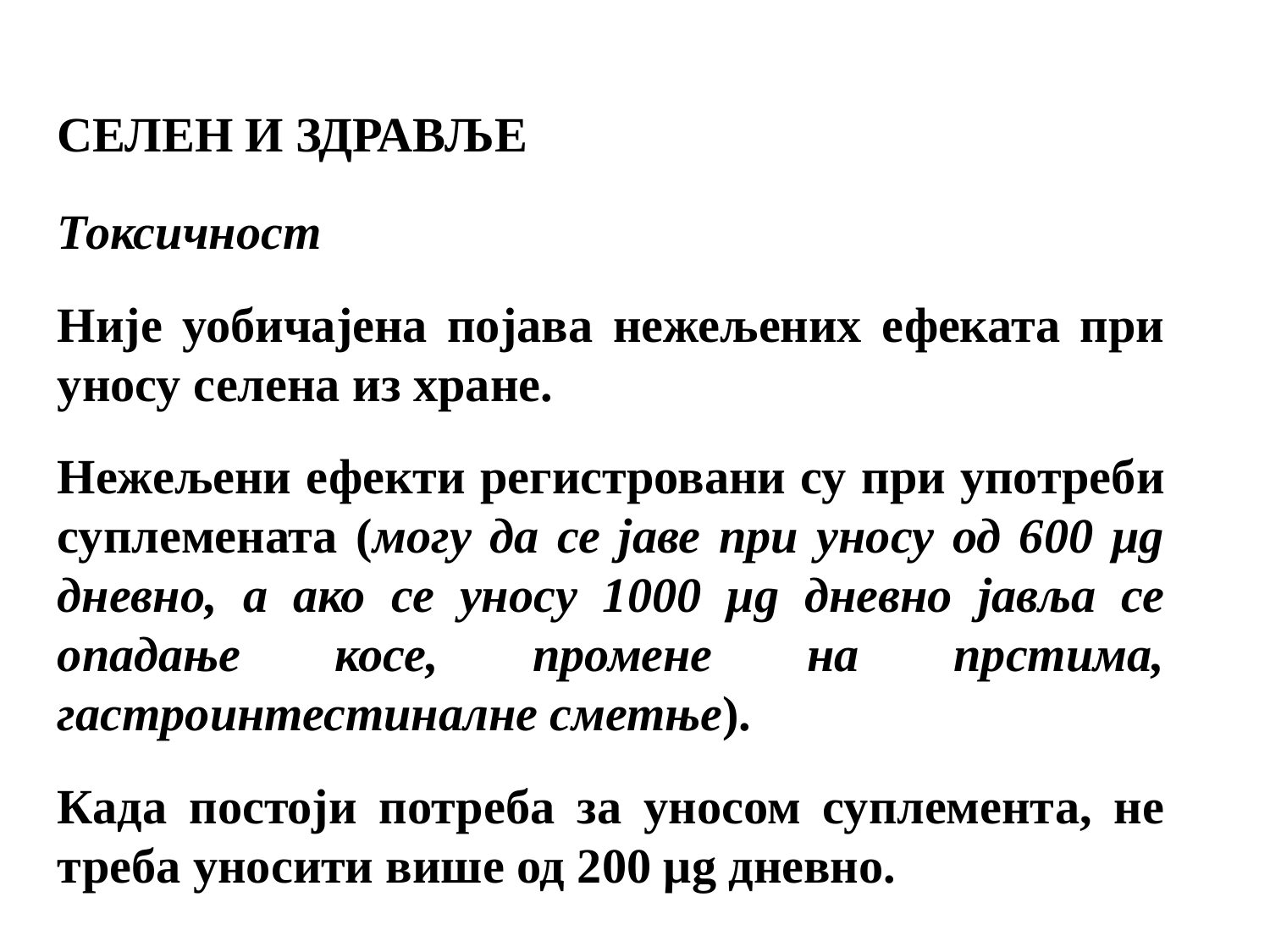

СЕЛЕН И ЗДРАВЉЕ

Токсичност

Није уобичајена појава нежељених ефеката при уносу селена из хране.

Нежељени ефекти регистровани су при употреби суплемената (могу да се јаве при уносу од 600 μg дневно, а ако се уносу 1000 μg дневно јавља се опадање косе, промене на прстима, гастроинтестиналне сметње).

Када постоји потреба за уносом суплемента, не треба уносити више од 200 μg дневно.